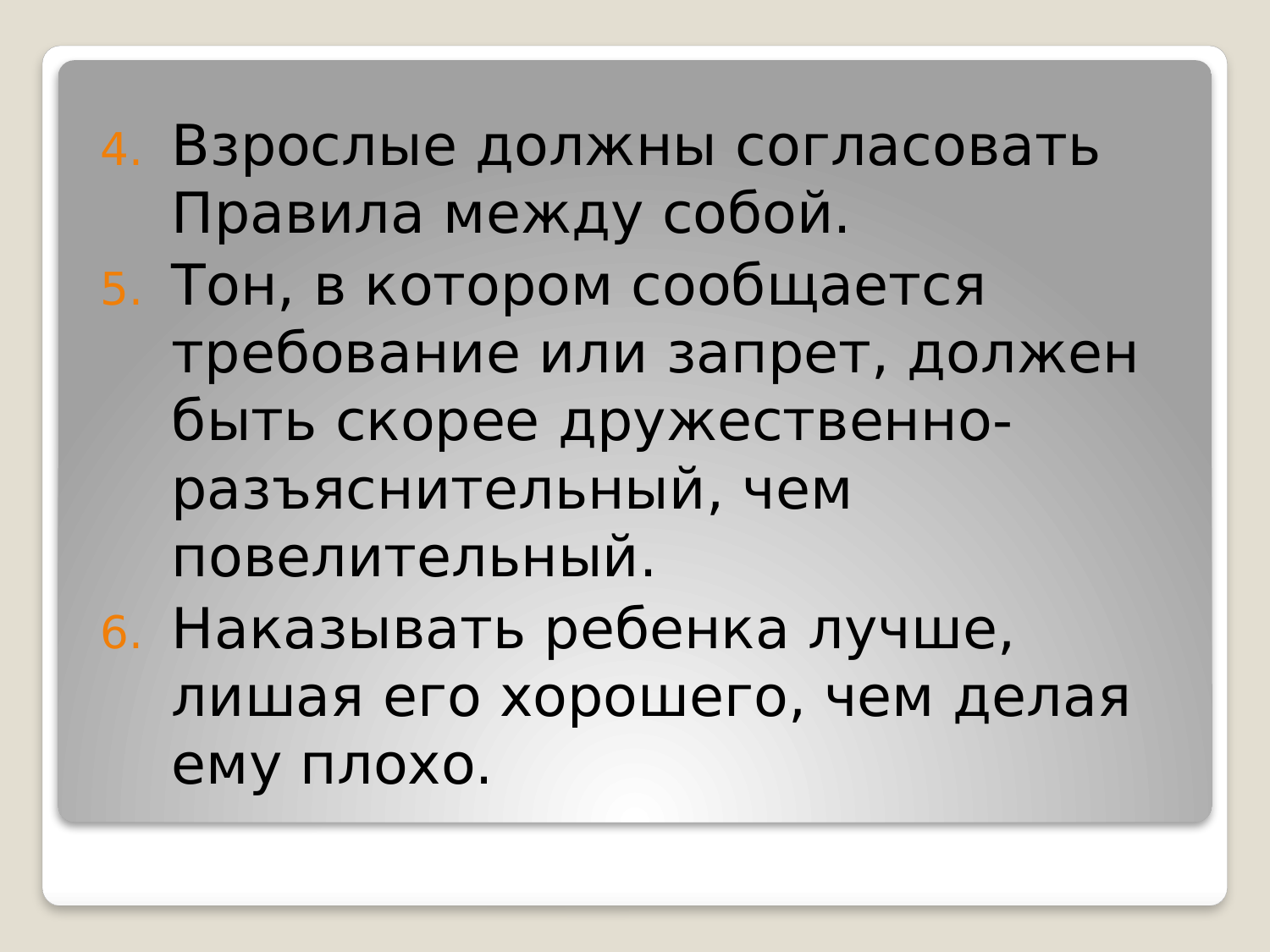

#
Взрослые должны согласовать Правила между собой.
Тон, в котором сообщается требование или запрет, должен быть скорее дружественно-разъяснительный, чем повелительный.
Наказывать ребенка лучше, лишая его хорошего, чем делая ему плохо.